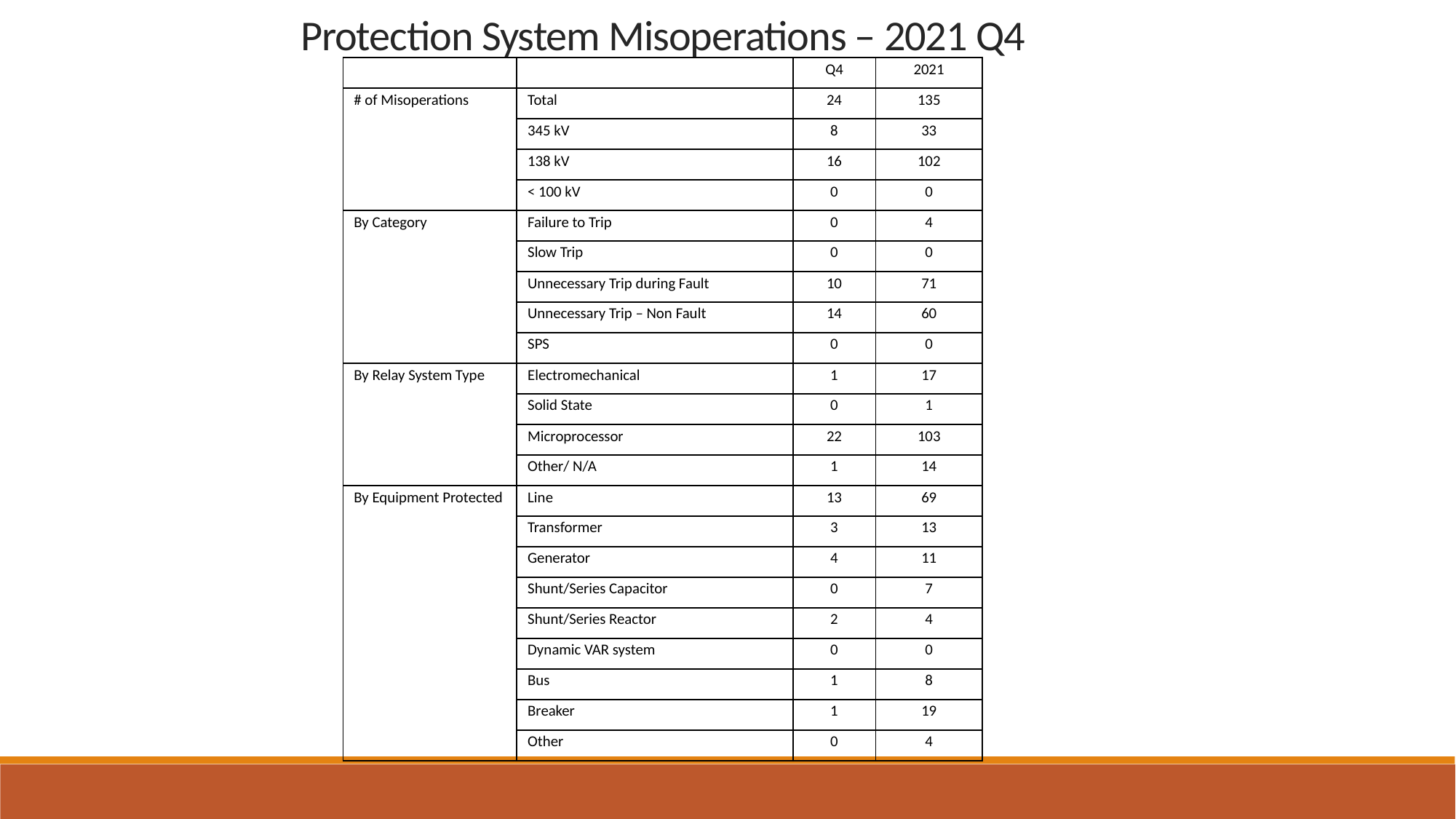

# Protection System Misoperations – 2021 Q4
|  |  | Q4 | 2021 |
| --- | --- | --- | --- |
| # of Misoperations | Total | 24 | 135 |
|  | 345 kV | 8 | 33 |
|  | 138 kV | 16 | 102 |
|  | < 100 kV | 0 | 0 |
| By Category | Failure to Trip | 0 | 4 |
|  | Slow Trip | 0 | 0 |
|  | Unnecessary Trip during Fault | 10 | 71 |
|  | Unnecessary Trip – Non Fault | 14 | 60 |
|  | SPS | 0 | 0 |
| By Relay System Type | Electromechanical | 1 | 17 |
|  | Solid State | 0 | 1 |
|  | Microprocessor | 22 | 103 |
|  | Other/ N/A | 1 | 14 |
| By Equipment Protected | Line | 13 | 69 |
|  | Transformer | 3 | 13 |
|  | Generator | 4 | 11 |
|  | Shunt/Series Capacitor | 0 | 7 |
|  | Shunt/Series Reactor | 2 | 4 |
|  | Dynamic VAR system | 0 | 0 |
|  | Bus | 1 | 8 |
|  | Breaker | 1 | 19 |
|  | Other | 0 | 4 |